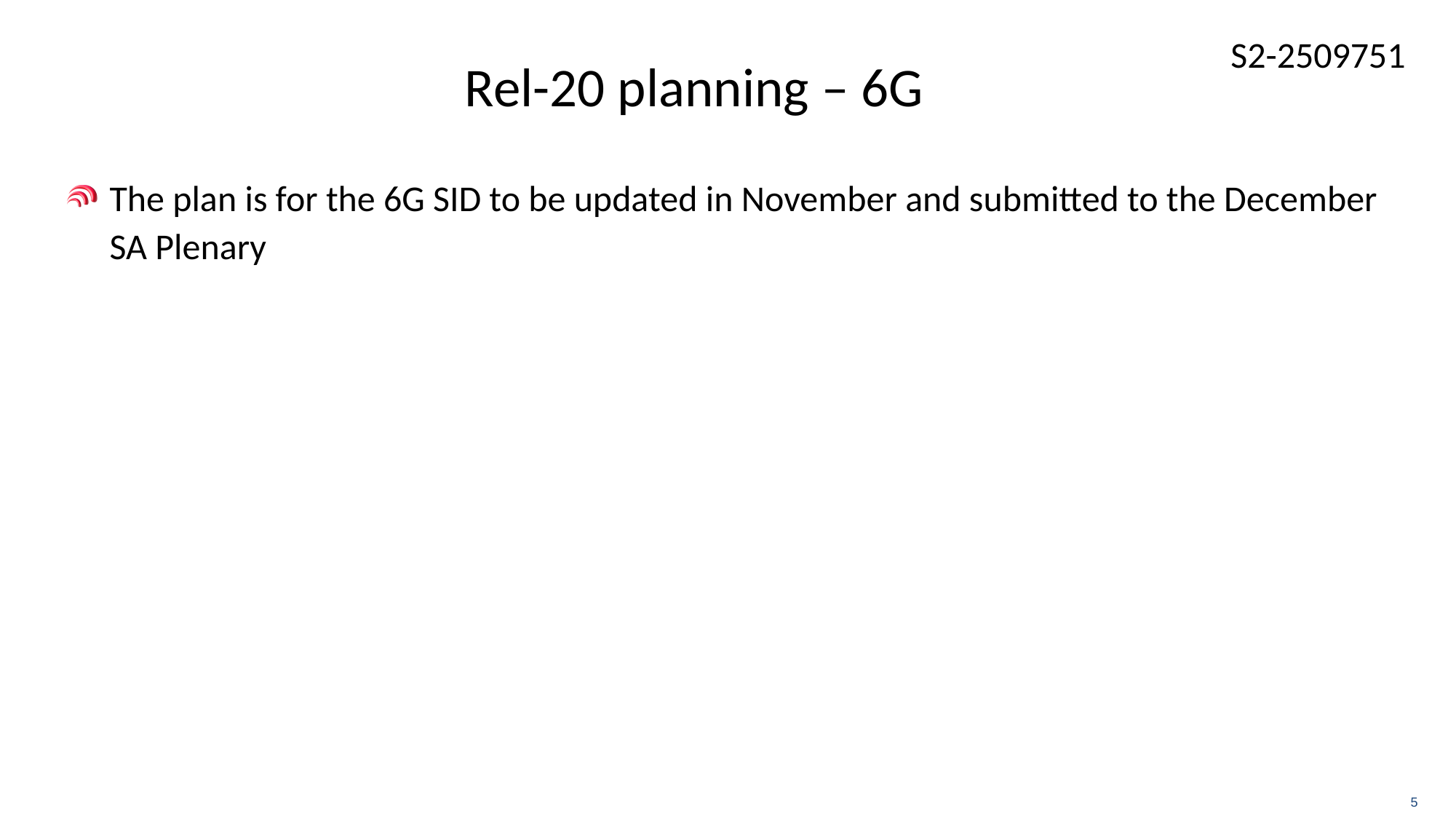

# Rel-20 planning – 6G
The plan is for the 6G SID to be updated in November and submitted to the December SA Plenary